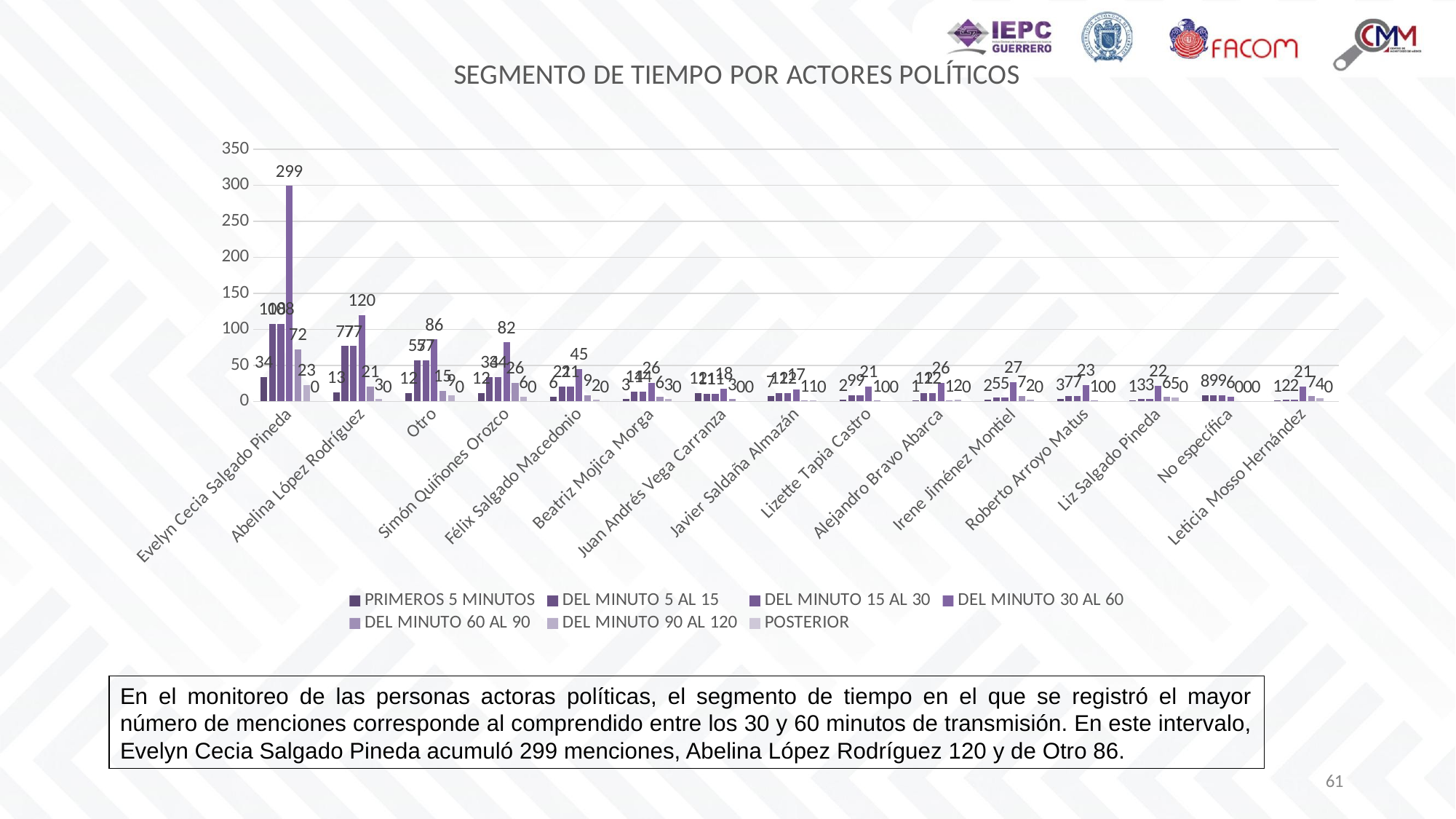

### Chart: SEGMENTO DE TIEMPO POR ACTORES POLÍTICOS

| Category | PRIMEROS 5 MINUTOS | DEL MINUTO 5 AL 15 | DEL MINUTO 15 AL 30 | DEL MINUTO 30 AL 60 | DEL MINUTO 60 AL 90 | DEL MINUTO 90 AL 120 | POSTERIOR |
|---|---|---|---|---|---|---|---|
| Evelyn Cecia Salgado Pineda | 34.0 | 108.0 | 108.0 | 299.0 | 72.0 | 23.0 | 0.0 |
| Abelina López Rodríguez | 13.0 | 77.0 | 77.0 | 120.0 | 21.0 | 3.0 | 0.0 |
| Otro | 12.0 | 57.0 | 57.0 | 86.0 | 15.0 | 9.0 | 0.0 |
| Simón Quiñones Orozco | 12.0 | 34.0 | 34.0 | 82.0 | 26.0 | 6.0 | 0.0 |
| Félix Salgado Macedonio | 6.0 | 21.0 | 21.0 | 45.0 | 9.0 | 2.0 | 0.0 |
| Beatriz Mojica Morga | 3.0 | 14.0 | 14.0 | 26.0 | 6.0 | 3.0 | 0.0 |
| Juan Andrés Vega Carranza | 12.0 | 11.0 | 11.0 | 18.0 | 3.0 | 0.0 | 0.0 |
| Javier Saldaña Almazán | 7.0 | 12.0 | 12.0 | 17.0 | 1.0 | 1.0 | 0.0 |
| Lizette Tapia Castro | 2.0 | 9.0 | 9.0 | 21.0 | 1.0 | 0.0 | 0.0 |
| Alejandro Bravo Abarca | 1.0 | 12.0 | 12.0 | 26.0 | 1.0 | 2.0 | 0.0 |
| Irene Jiménez Montiel | 2.0 | 5.0 | 5.0 | 27.0 | 7.0 | 2.0 | 0.0 |
| Roberto Arroyo Matus | 3.0 | 7.0 | 7.0 | 23.0 | 1.0 | 0.0 | 0.0 |
| Liz Salgado Pineda | 1.0 | 3.0 | 3.0 | 22.0 | 6.0 | 5.0 | 0.0 |
| No específica | 8.0 | 9.0 | 9.0 | 6.0 | 0.0 | 0.0 | 0.0 |
| Leticia Mosso Hernández | 1.0 | 2.0 | 2.0 | 21.0 | 7.0 | 4.0 | 0.0 |
En el monitoreo de las personas actoras políticas, el segmento de tiempo en el que se registró el mayor número de menciones corresponde al comprendido entre los 30 y 60 minutos de transmisión. En este intervalo, Evelyn Cecia Salgado Pineda acumuló 299 menciones, Abelina López Rodríguez 120 y de Otro 86.
61